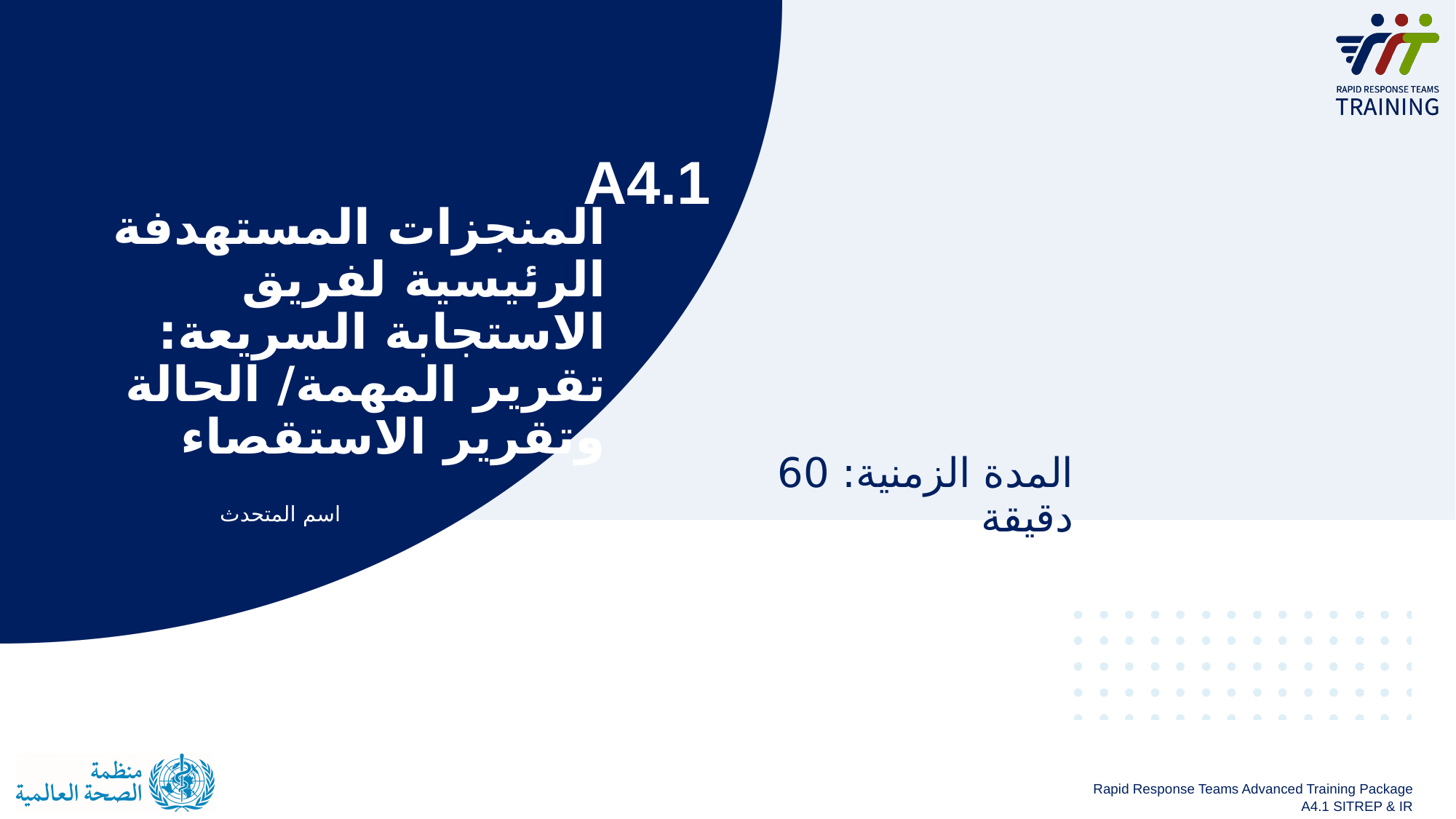

A4.1
# المنجزات المستهدفة الرئيسية لفريق الاستجابة السريعة: تقرير المهمة/ الحالة وتقرير الاستقصاء
المدة الزمنية: 60 دقيقة
اسم المتحدث
1